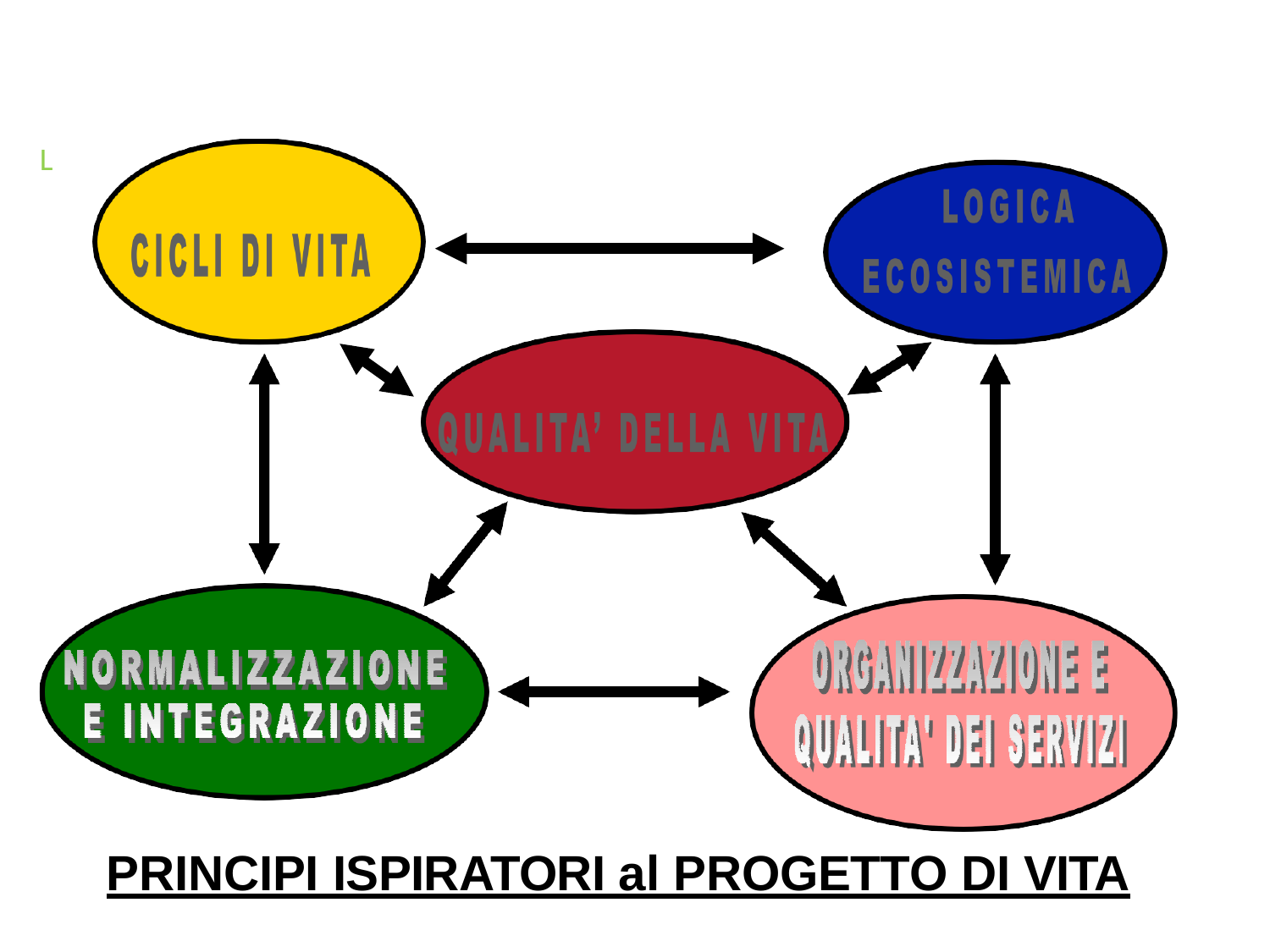

L

PRINCIPI ISPIRATORI al PROGETTO DI VITA